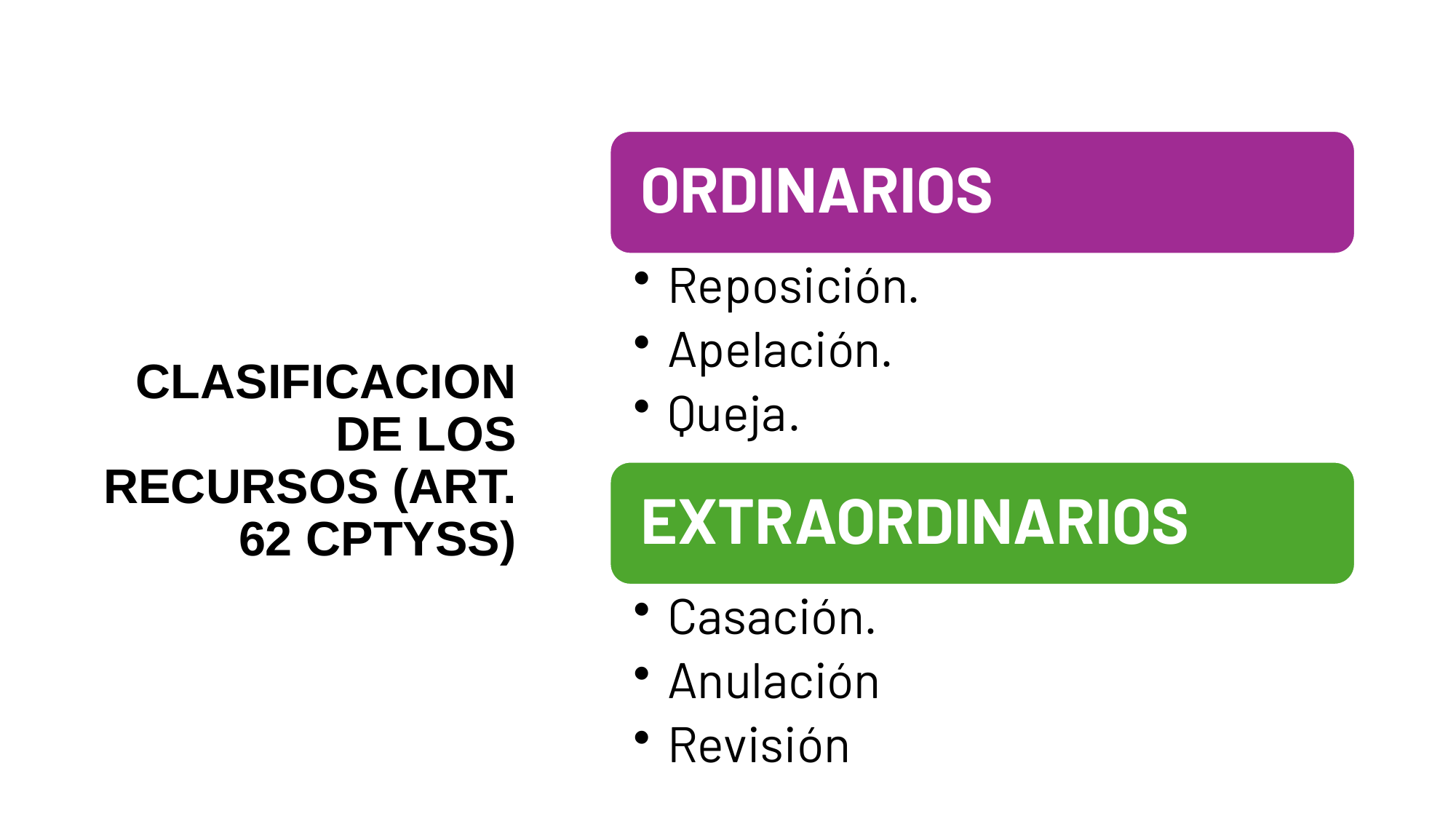

# CLASIFICACION DE LOS RECURSOS (ART. 62 CPTYSS)
ORDINARIOS
Reposición.
Apelación.
Queja.
EXTRAORDINARIOS
Casación.
Anulación
Revisión